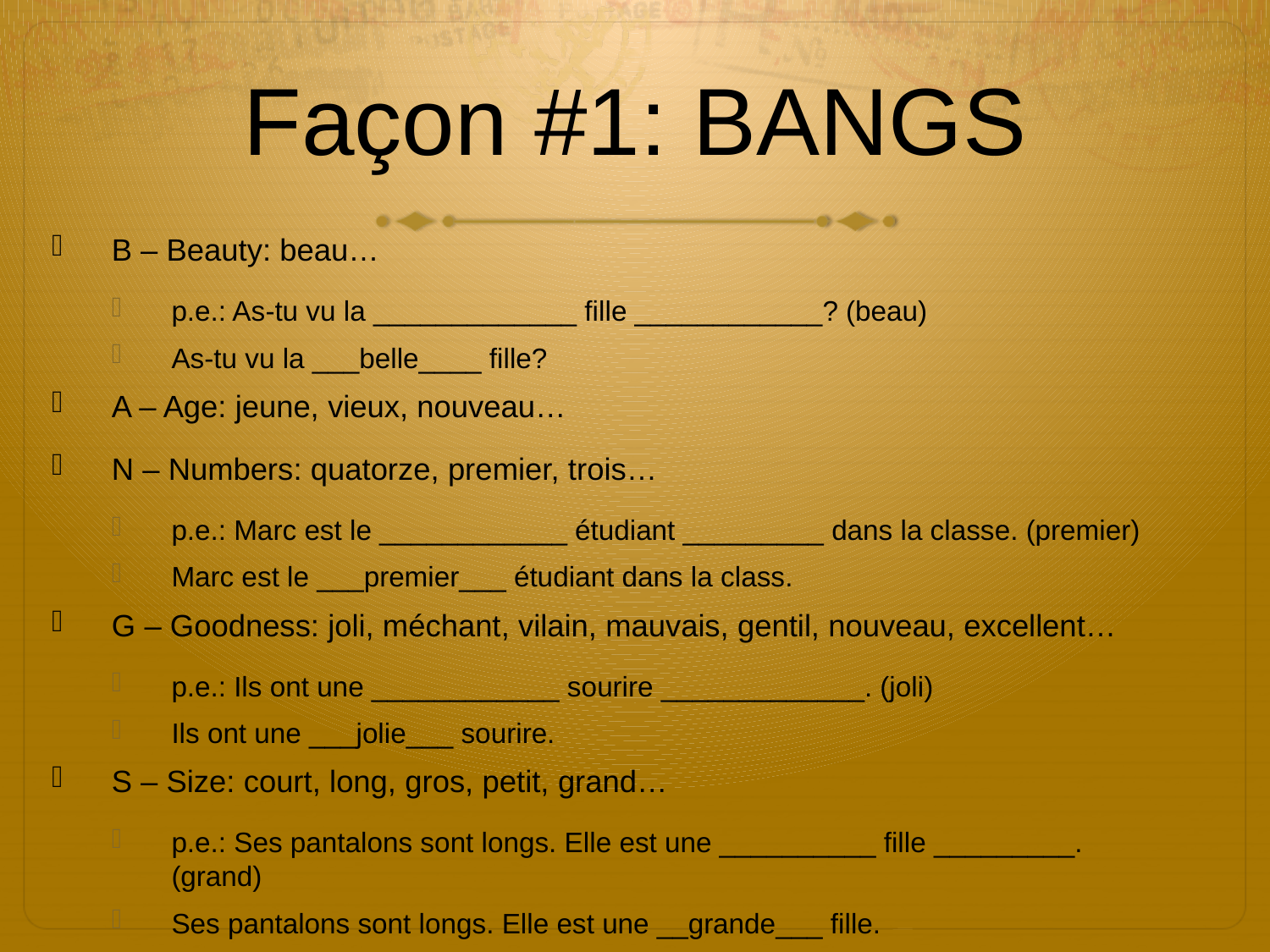

# Façon #1: BANGS
B – Beauty: beau…
p.e.: As-tu vu la _____________ fille ____________? (beau)
As-tu vu la ___belle____ fille?
A – Age: jeune, vieux, nouveau…
N – Numbers: quatorze, premier, trois…
p.e.: Marc est le ____________ étudiant _________ dans la classe. (premier)
Marc est le ___premier___ étudiant dans la class.
G – Goodness: joli, méchant, vilain, mauvais, gentil, nouveau, excellent…
p.e.: Ils ont une ____________ sourire _____________. (joli)
Ils ont une ___jolie___ sourire.
S – Size: court, long, gros, petit, grand…
p.e.: Ses pantalons sont longs. Elle est une __________ fille _________. (grand)
Ses pantalons sont longs. Elle est une __grande___ fille.